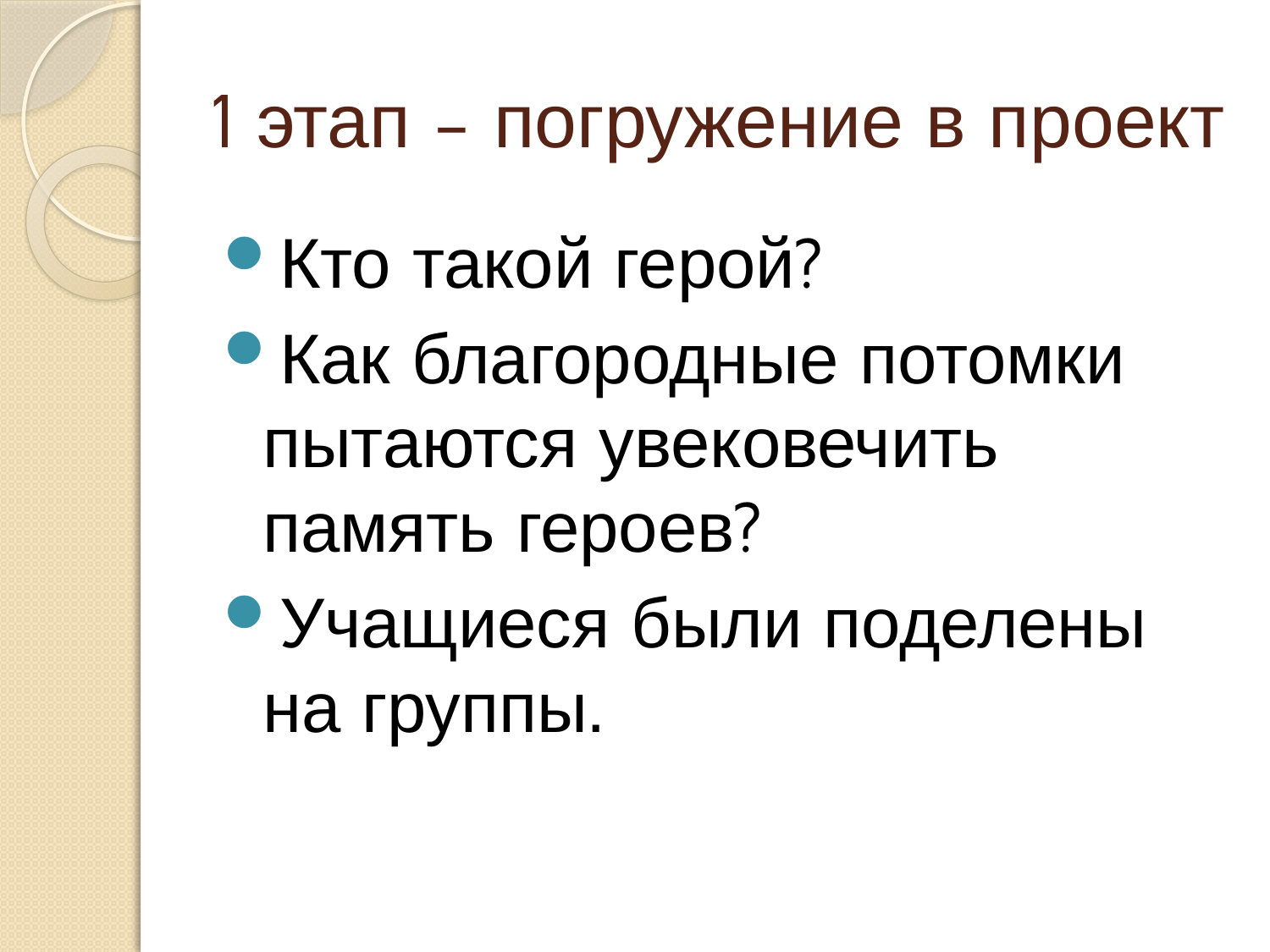

# 1 этап – погружение в проект

Кто такой герой?
Как благородные потомки пытаются увековечить память героев?
Учащиеся были поделены на группы.